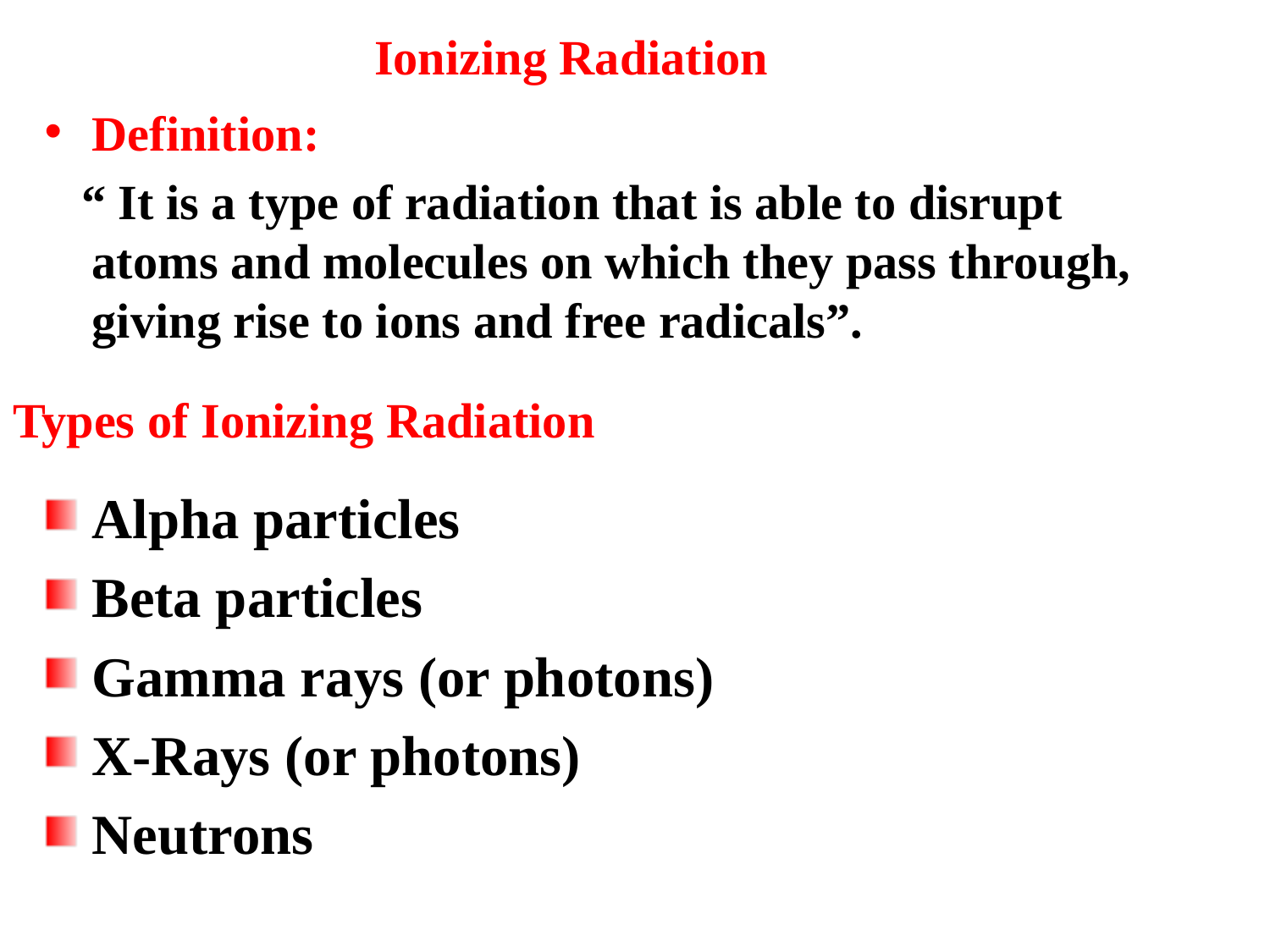

# Ionizing Radiation
Definition:
   “ It is a type of radiation that is able to disrupt atoms and molecules on which they pass through, giving rise to ions and free radicals”.
Types of Ionizing Radiation
Alpha particles
Beta particles
Gamma rays (or photons)
X-Rays (or photons)
Neutrons